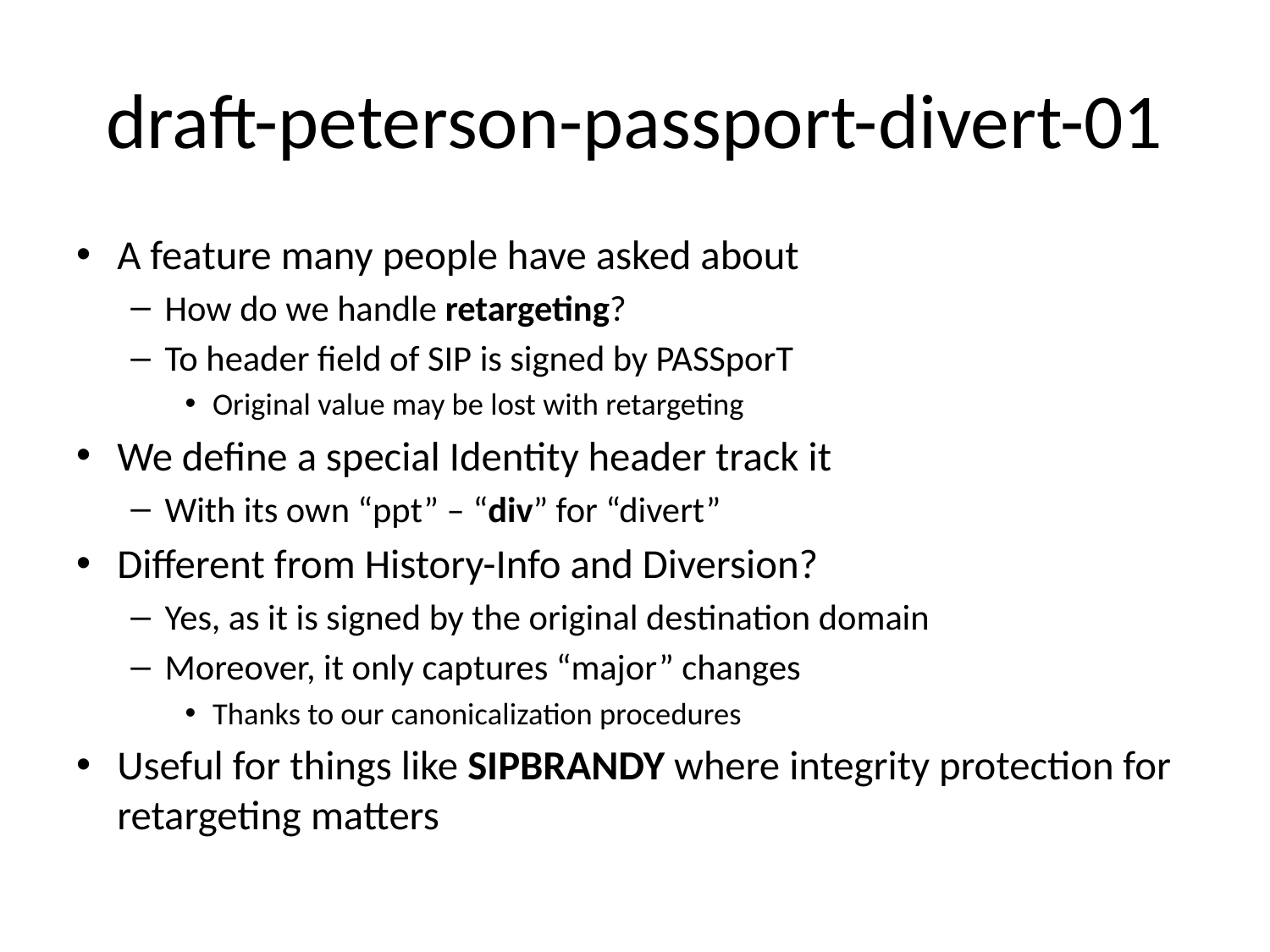

# draft-peterson-passport-divert-01
A feature many people have asked about
How do we handle retargeting?
To header field of SIP is signed by PASSporT
Original value may be lost with retargeting
We define a special Identity header track it
With its own “ppt” – “div” for “divert”
Different from History-Info and Diversion?
Yes, as it is signed by the original destination domain
Moreover, it only captures “major” changes
Thanks to our canonicalization procedures
Useful for things like SIPBRANDY where integrity protection for retargeting matters